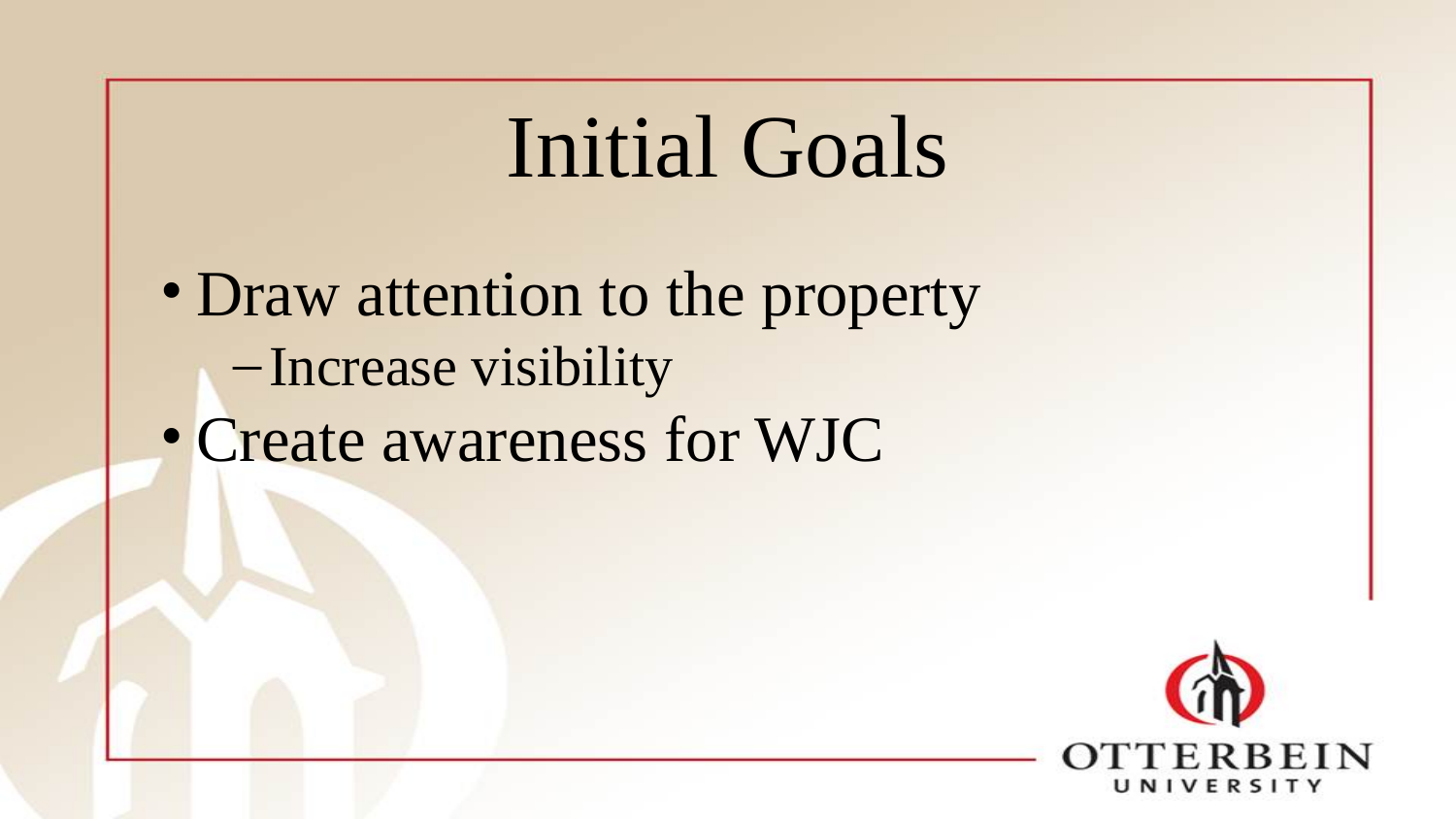

# Initial Goals
Draw attention to the property
Increase visibility
Create awareness for WJC